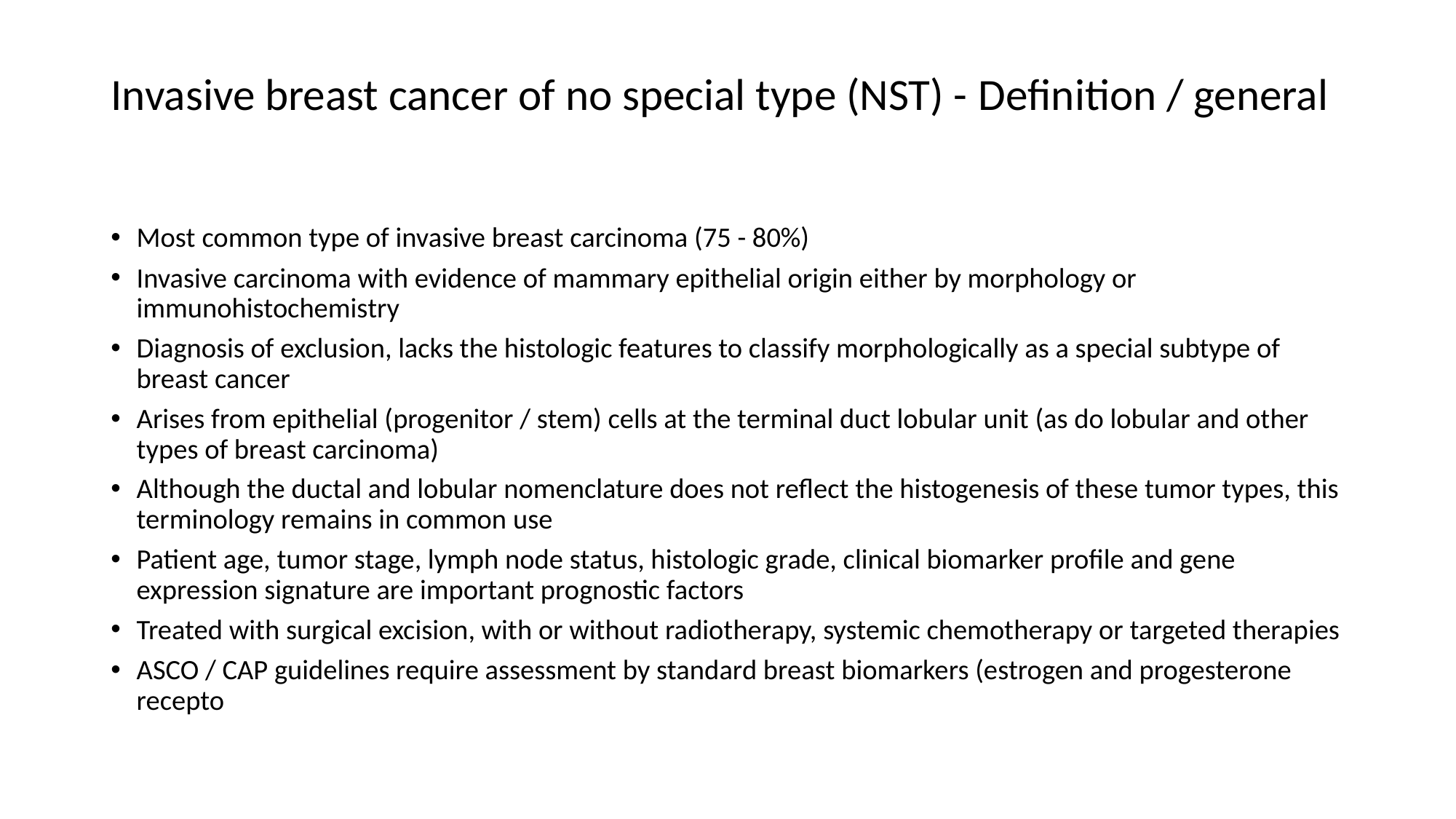

# Invasive breast cancer of no special type (NST) - Definition / general
Most common type of invasive breast carcinoma (75 - 80%)
Invasive carcinoma with evidence of mammary epithelial origin either by morphology or immunohistochemistry
Diagnosis of exclusion, lacks the histologic features to classify morphologically as a special subtype of breast cancer
Arises from epithelial (progenitor / stem) cells at the terminal duct lobular unit (as do lobular and other types of breast carcinoma)
Although the ductal and lobular nomenclature does not reflect the histogenesis of these tumor types, this terminology remains in common use
Patient age, tumor stage, lymph node status, histologic grade, clinical biomarker profile and gene expression signature are important prognostic factors
Treated with surgical excision, with or without radiotherapy, systemic chemotherapy or targeted therapies
ASCO / CAP guidelines require assessment by standard breast biomarkers (estrogen and progesterone recepto